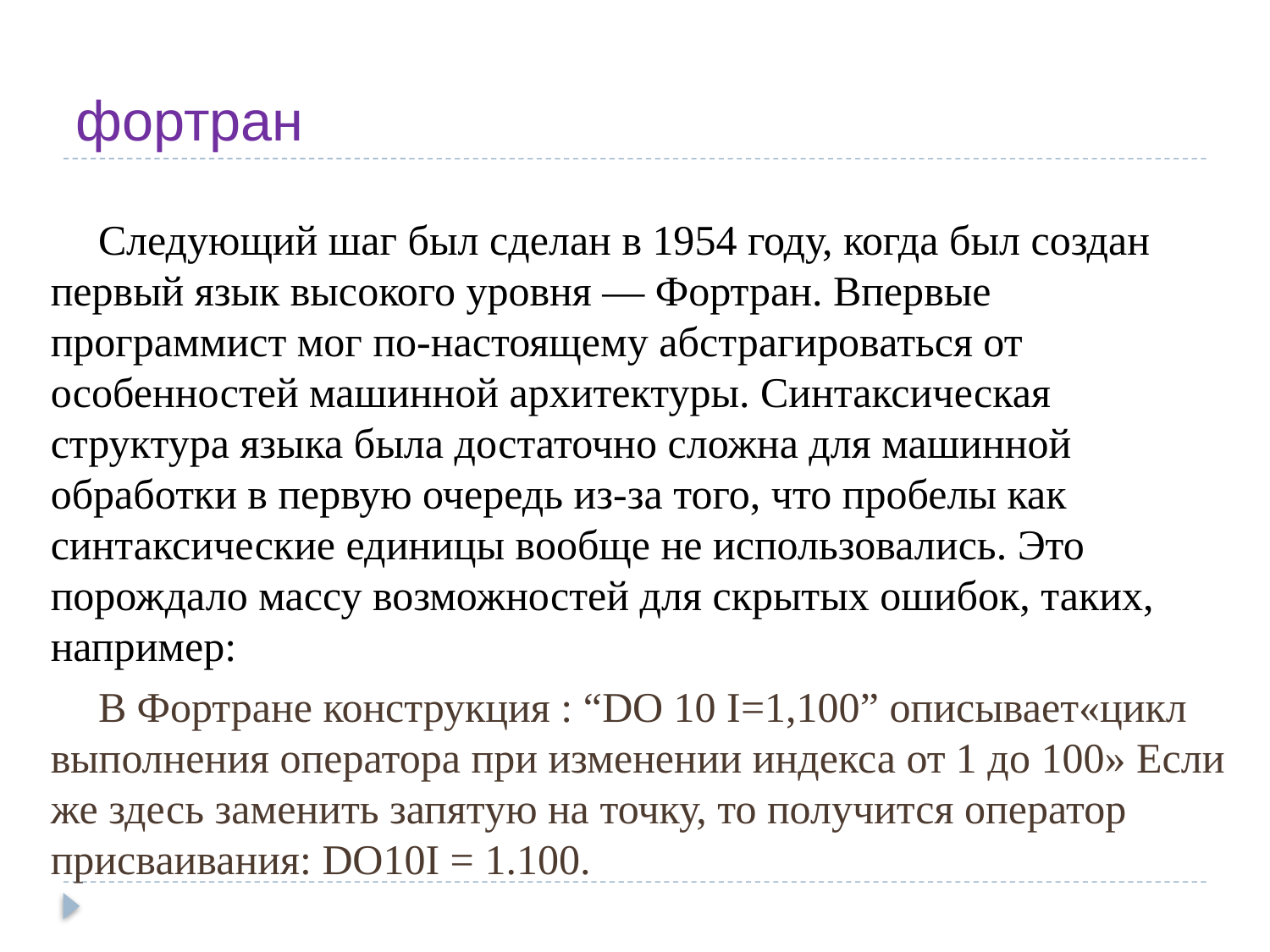

# фортран
Следующий шаг был сделан в 1954 году, когда был создан первый язык высокого уровня — Фортран. Впервые программист мог по-настоящему абстрагироваться от особенностей машинной архитектуры. Синтаксическая структура языка была достаточно сложна для машинной обработки в первую очередь из-за того, что пробелы как синтаксические единицы вообще не использовались. Это порождало массу возможностей для скрытых ошибок, таких, например:
В Фортране конструкция : “DO 10 I=1,100” описывает«цикл выполнения оператора при изменении индекса от 1 до 100» Если же здесь заменить запятую на точку, то получится оператор присваивания: DO10I = 1.100.